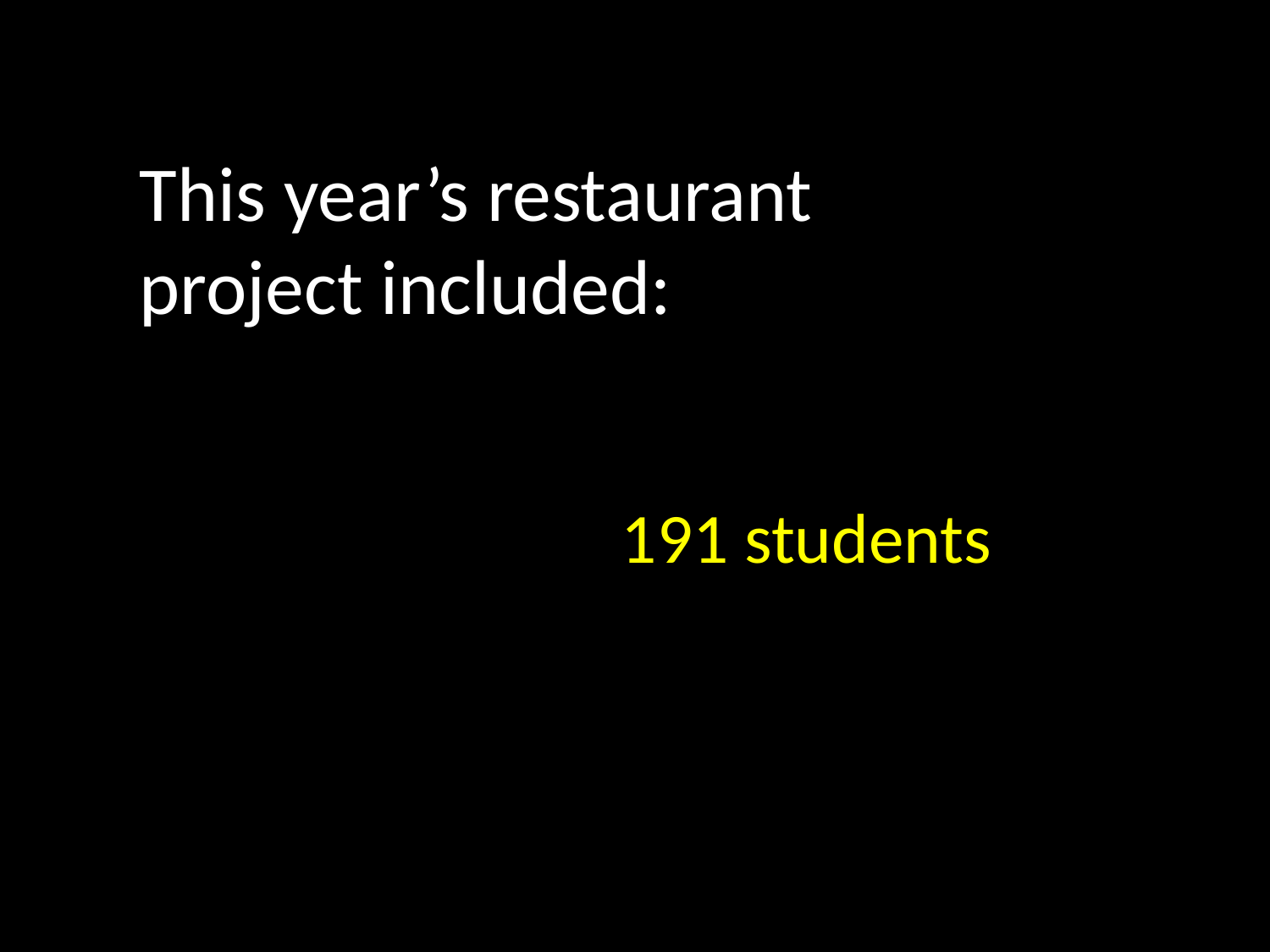

This year’s restaurant project included:
                                           191 students